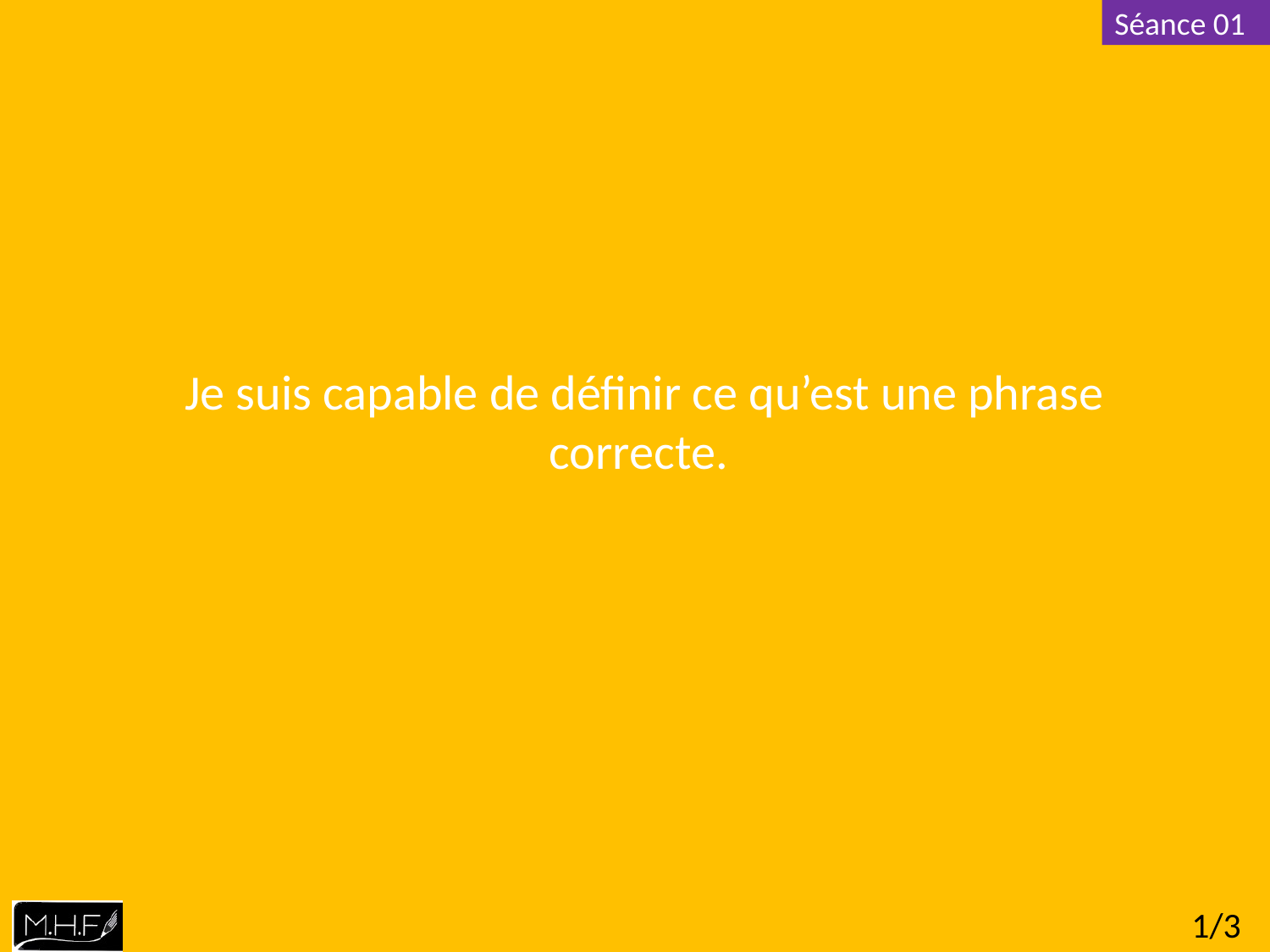

Je suis capable de définir ce qu’est une phrase correcte.
1/3